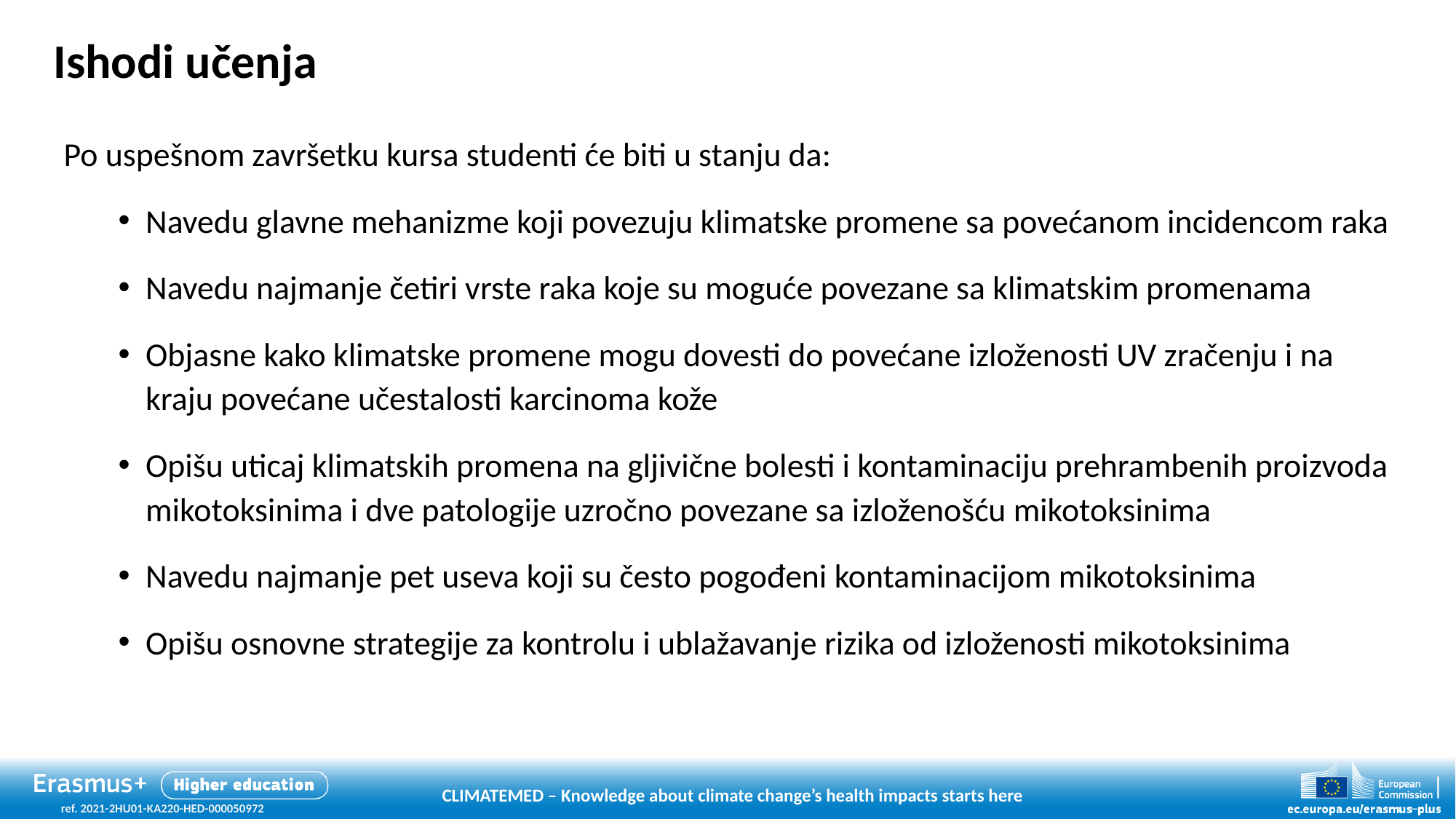

# Ishodi učenja
Po uspešnom završetku kursa studenti će biti u stanju da:
Navedu glavne mehanizme koji povezuju klimatske promene sa povećanom incidencom raka
Navedu najmanje četiri vrste raka koje su moguće povezane sa klimatskim promenama
Objasne kako klimatske promene mogu dovesti do povećane izloženosti UV zračenju i na kraju povećane učestalosti karcinoma kože
Opišu uticaj klimatskih promena na gljivične bolesti i kontaminaciju prehrambenih proizvoda mikotoksinima i dve patologije uzročno povezane sa izloženošću mikotoksinima
Navedu najmanje pet useva koji su često pogođeni kontaminacijom mikotoksinima
Opišu osnovne strategije za kontrolu i ublažavanje rizika od izloženosti mikotoksinima